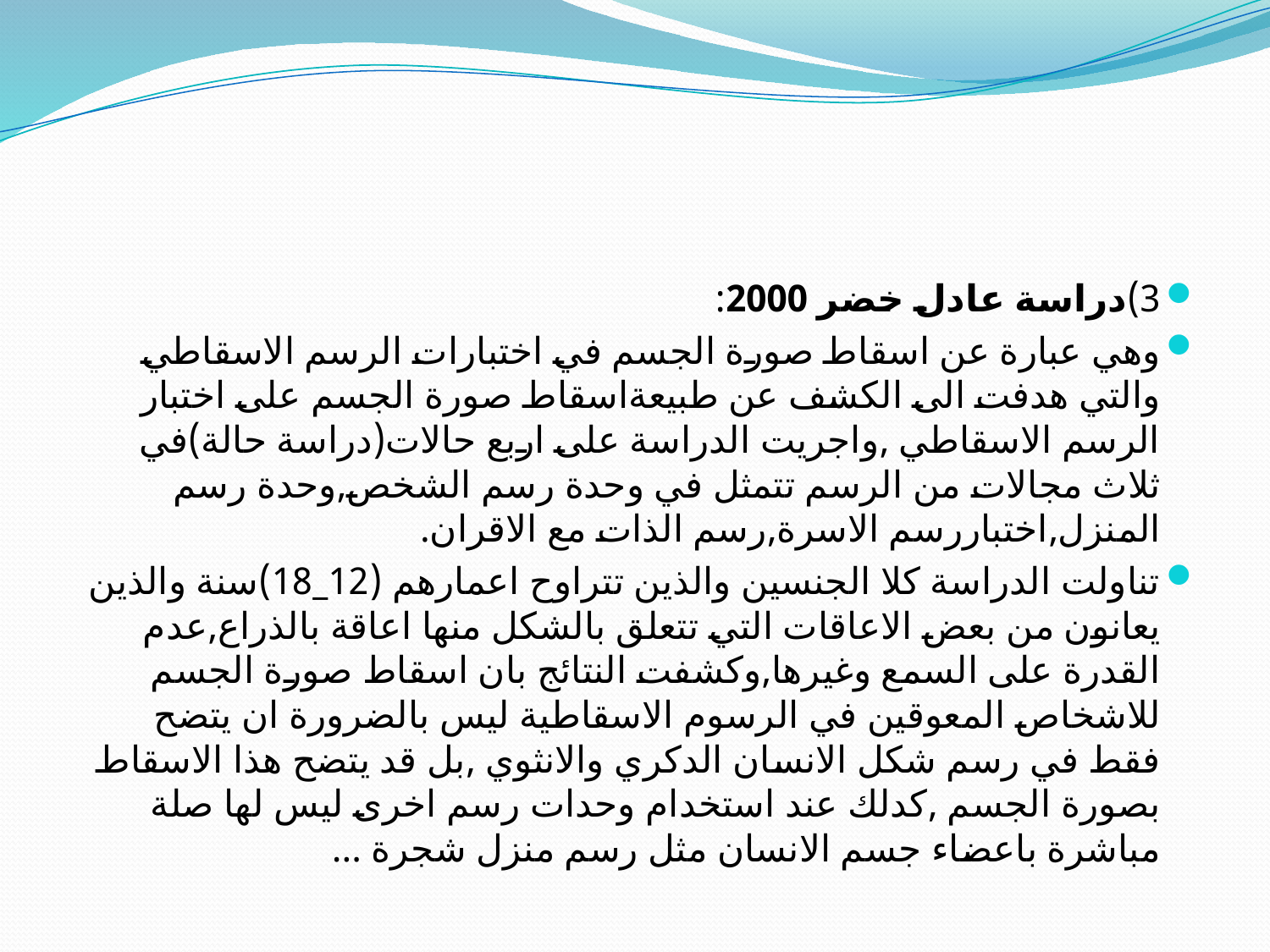

#
3)دراسة عادل خضر 2000:
وهي عبارة عن اسقاط صورة الجسم في اختبارات الرسم الاسقاطي والتي هدفت الى الكشف عن طبيعةاسقاط صورة الجسم على اختبار الرسم الاسقاطي ,واجريت الدراسة على اربع حالات(دراسة حالة)في ثلاث مجالات من الرسم تتمثل في وحدة رسم الشخص,وحدة رسم المنزل,اختباررسم الاسرة,رسم الذات مع الاقران.
تناولت الدراسة كلا الجنسين والذين تتراوح اعمارهم (12_18)سنة والذين يعانون من بعض الاعاقات التي تتعلق بالشكل منها اعاقة بالذراع,عدم القدرة على السمع وغيرها,وكشفت النتائج بان اسقاط صورة الجسم للاشخاص المعوقين في الرسوم الاسقاطية ليس بالضرورة ان يتضح فقط في رسم شكل الانسان الدكري والانثوي ,بل قد يتضح هذا الاسقاط بصورة الجسم ,كدلك عند استخدام وحدات رسم اخرى ليس لها صلة مباشرة باعضاء جسم الانسان مثل رسم منزل شجرة ...